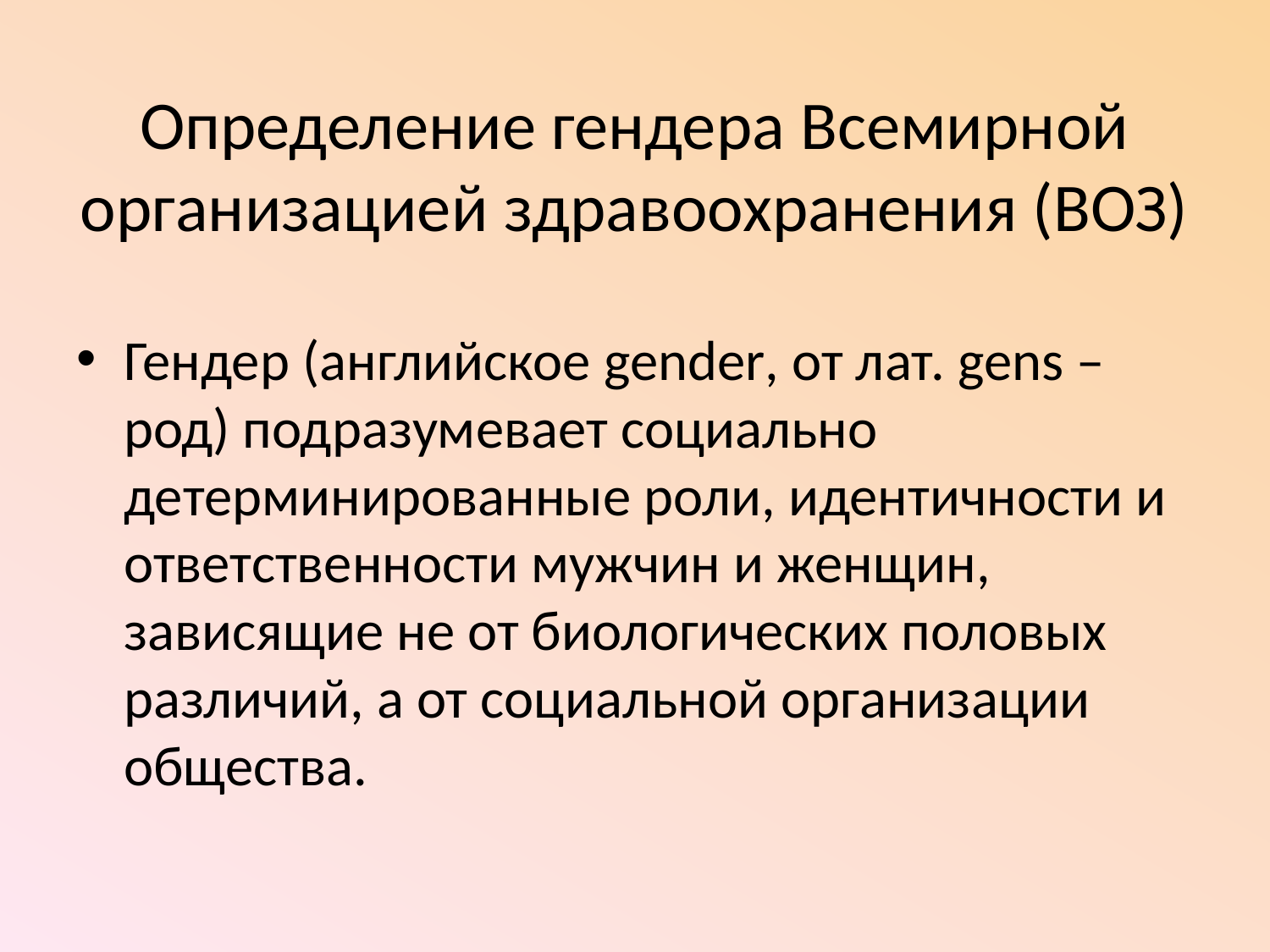

# Определение гендера Всемирной организацией здравоохранения (ВОЗ)
Гендер (английское gender, от лат. gens – род) подразумевает социально детерминированные роли, идентичности и ответственности мужчин и женщин, зависящие не от биологических половых различий, а от социальной организации общества.